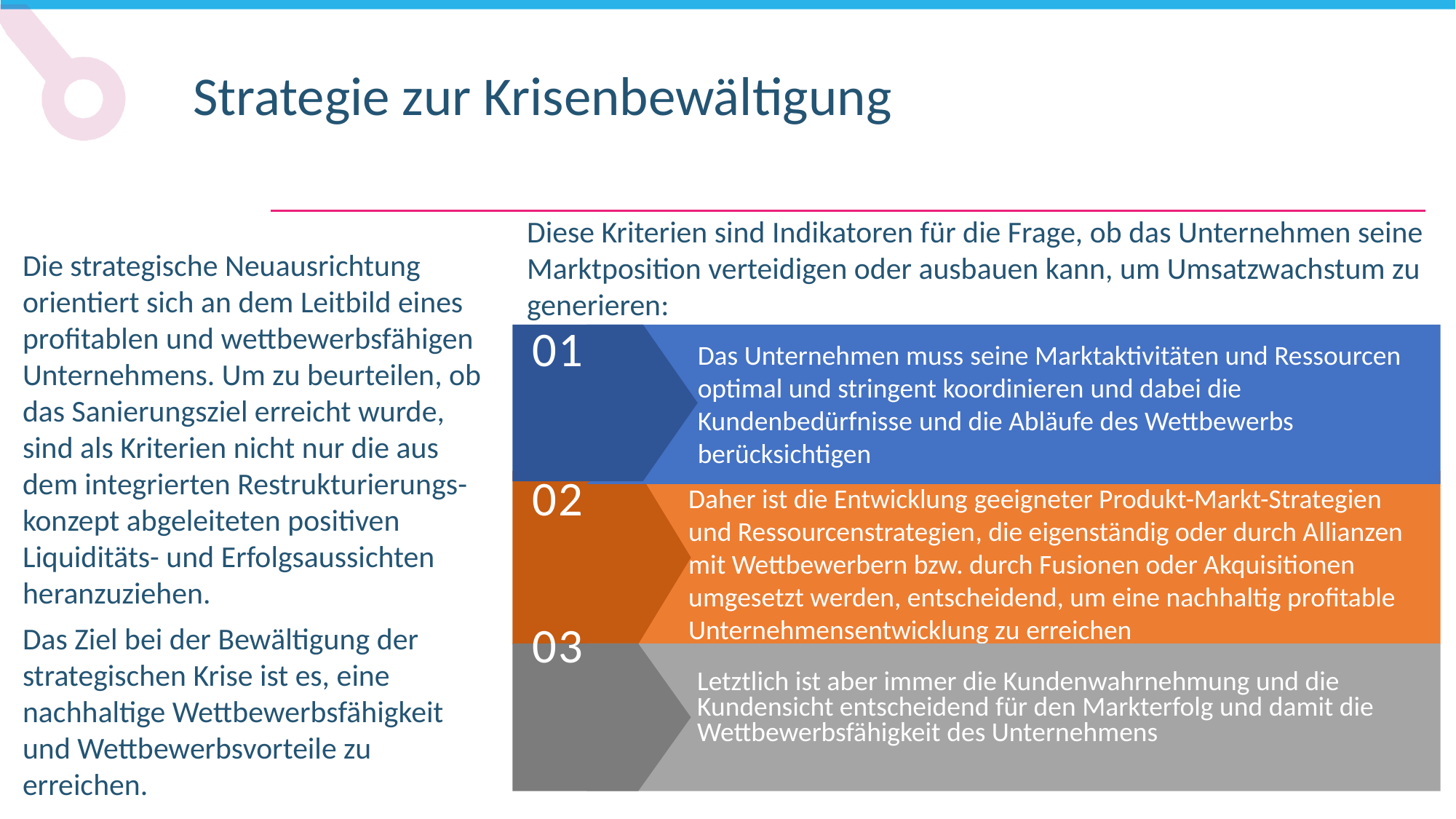

Strategie zur Krisenbewältigung
Diese Kriterien sind Indikatoren für die Frage, ob das Unternehmen seine Marktposition verteidigen oder ausbauen kann, um Umsatzwachstum zu generieren:
Die strategische Neuausrichtung orientiert sich an dem Leitbild eines profitablen und wettbewerbsfähigen Unternehmens. Um zu beurteilen, ob das Sanierungsziel erreicht wurde, sind als Kriterien nicht nur die aus dem integrierten Restrukturierungs-konzept abgeleiteten positiven Liquiditäts- und Erfolgsaussichten heranzuziehen.
Das Ziel bei der Bewältigung der strategischen Krise ist es, eine nachhaltige Wettbewerbsfähigkeit und Wettbewerbsvorteile zu erreichen.

01

Das Unternehmen muss seine Marktaktivitäten und Ressourcen optimal und stringent koordinieren und dabei die Kundenbedürfnisse und die Abläufe des Wettbewerbs berücksichtigen

02

Daher ist die Entwicklung geeigneter Produkt-Markt-Strategien und Ressourcenstrategien, die eigenständig oder durch Allianzen mit Wettbewerbern bzw. durch Fusionen oder Akquisitionen umgesetzt werden, entscheidend, um eine nachhaltig profitable Unternehmensentwicklung zu erreichen

03

Letztlich ist aber immer die Kundenwahrnehmung und die Kundensicht entscheidend für den Markterfolg und damit die Wettbewerbsfähigkeit des Unternehmens